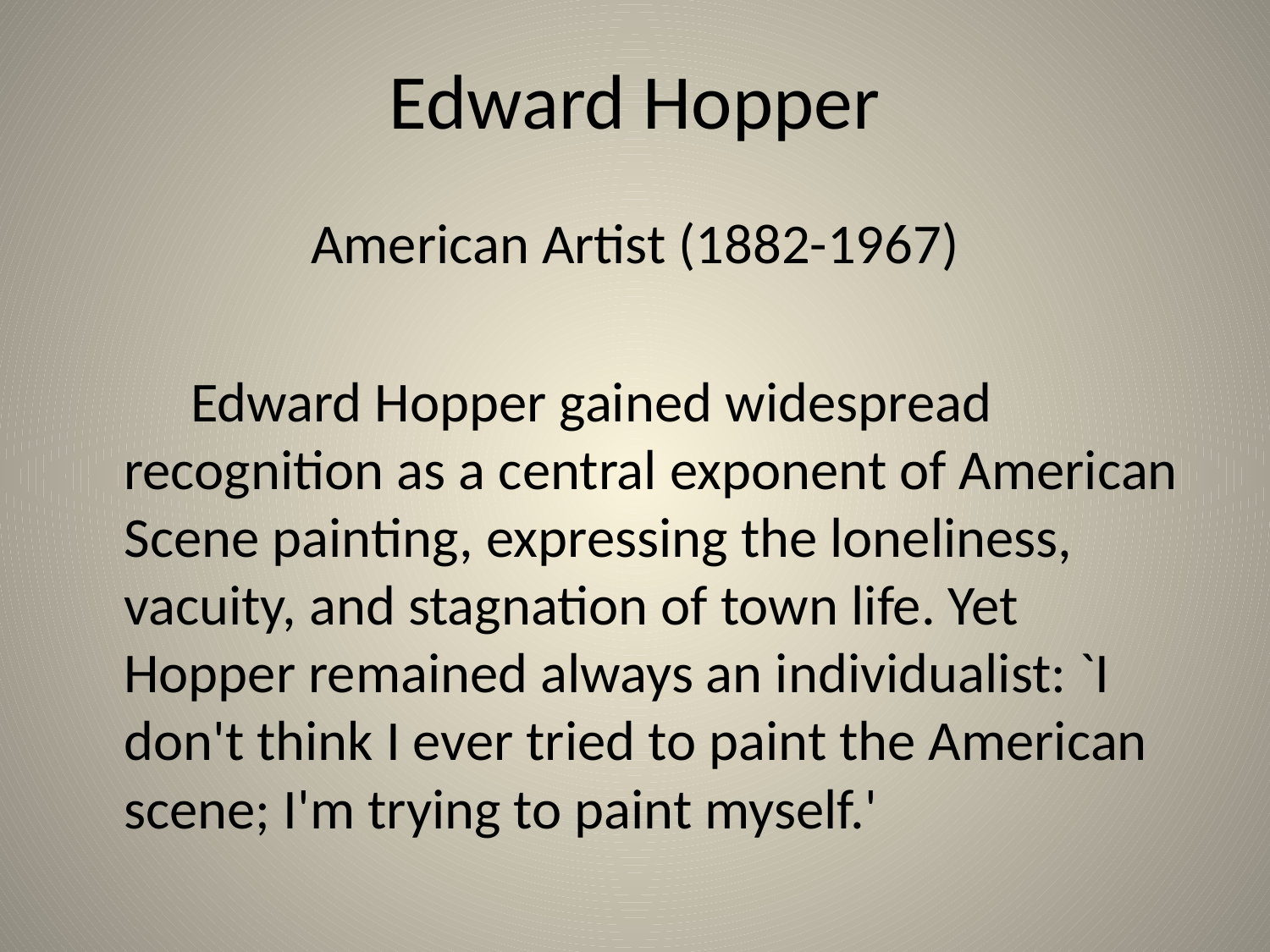

# Edward Hopper
American Artist (1882-1967)

         Edward Hopper gained widespread recognition as a central exponent of American Scene painting, expressing the loneliness, vacuity, and stagnation of town life. Yet Hopper remained always an individualist: `I don't think I ever tried to paint the American scene; I'm trying to paint myself.'